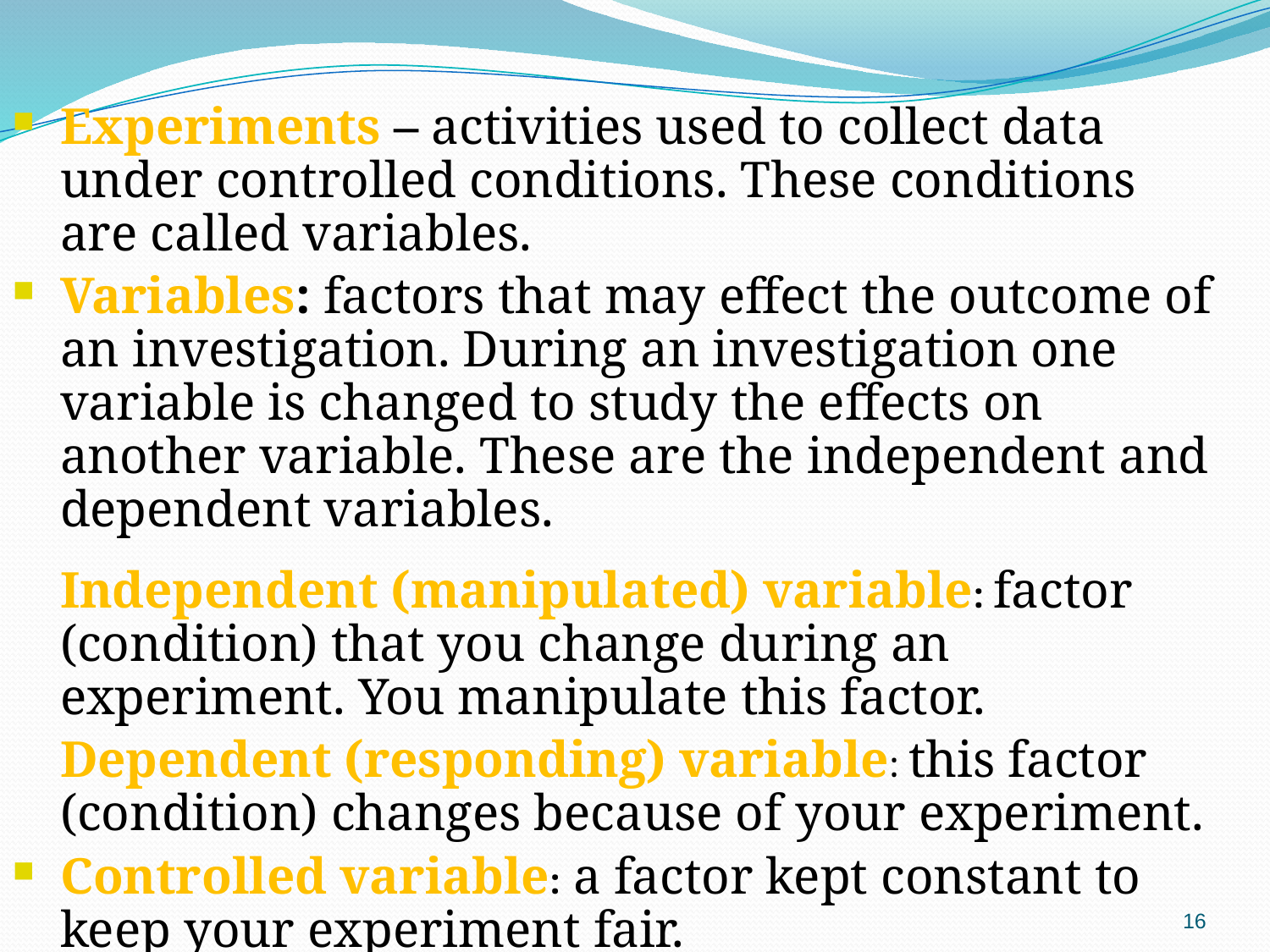

Experiments – activities used to collect data under controlled conditions. These conditions are called variables.
Variables: factors that may effect the outcome of an investigation. During an investigation one variable is changed to study the effects on another variable. These are the independent and dependent variables.

	Independent (manipulated) variable: factor (condition) that you change during an experiment. You manipulate this factor.
	Dependent (responding) variable: this factor (condition) changes because of your experiment.
Controlled variable: a factor kept constant to keep your experiment fair.

16